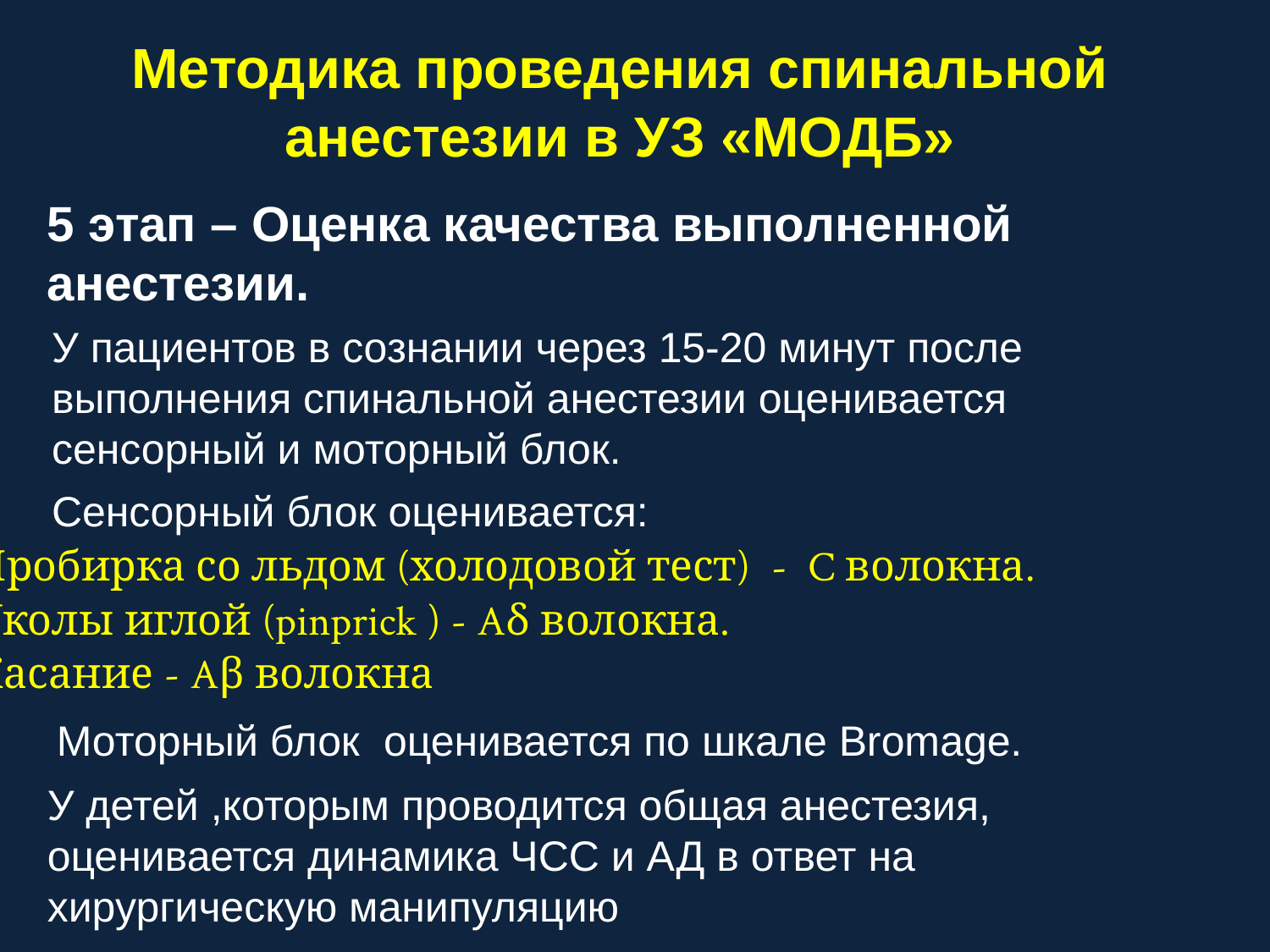

Методика проведения спинальной анестезии в УЗ «МОДБ»
5 этап – Оценка качества выполненной анестезии.
У пациентов в сознании через 15-20 минут после выполнения спинальной анестезии оценивается сенсорный и моторный блок.
Сенсорный блок оценивается:

Пробирка со льдом (холодовой тест)  -  C волокна.
Уколы иглой (pinprick ) - Aδ волокна.
Касание - Aβ волокна
Моторный блок  оценивается по шкале Bromage.
У детей ,которым проводится общая анестезия, оценивается динамика ЧСС и АД в ответ на хирургическую манипуляцию